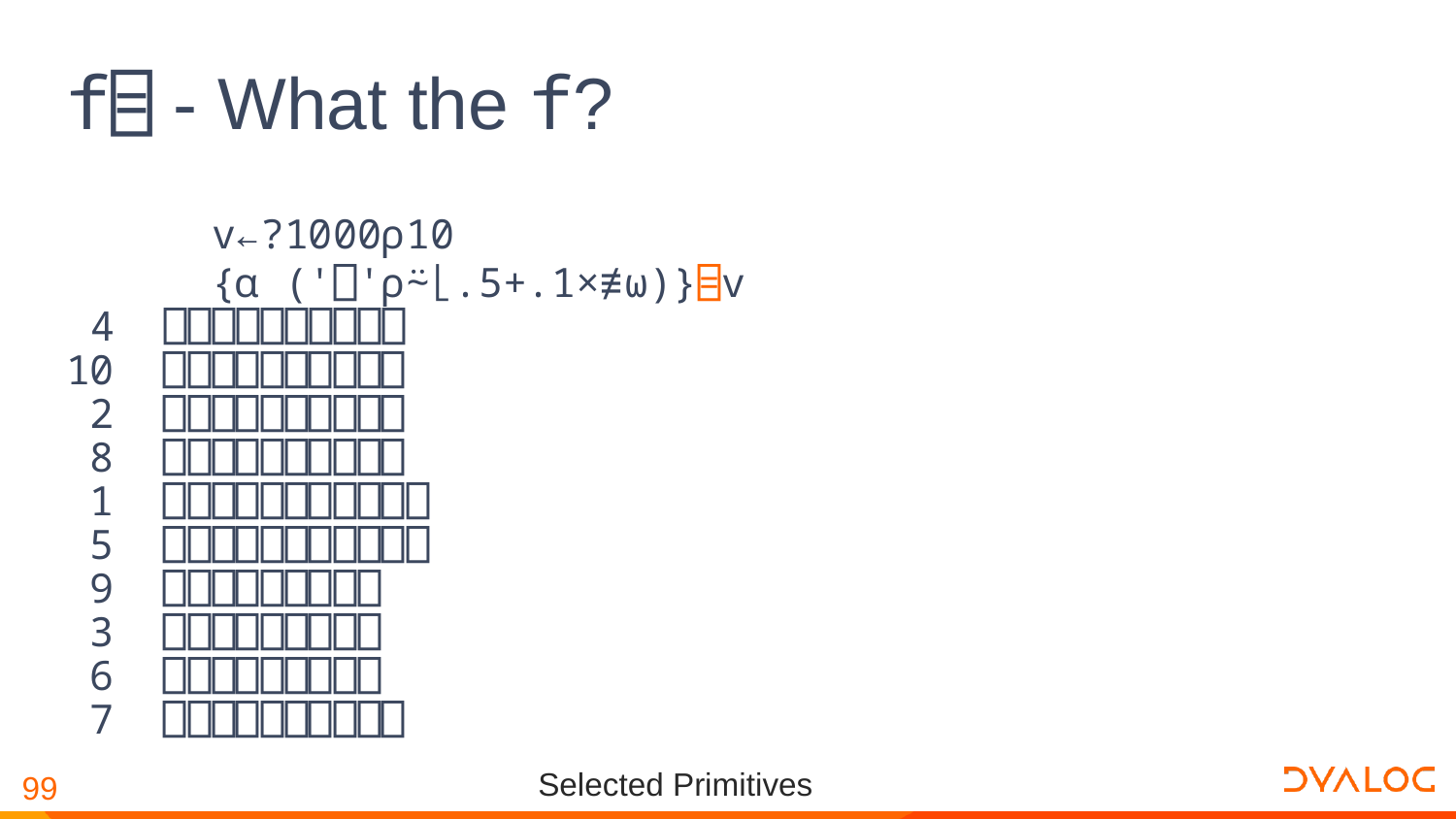

# f⌸ - What the f?
      v←?1000⍴10
      {⍺ ('⎕'⍴⍨⌊.5+.1×≢⍵)}⌸v
 4  ⎕⎕⎕⎕⎕⎕⎕⎕⎕⎕
10  ⎕⎕⎕⎕⎕⎕⎕⎕⎕⎕
 2  ⎕⎕⎕⎕⎕⎕⎕⎕⎕⎕
 8  ⎕⎕⎕⎕⎕⎕⎕⎕⎕⎕
 1  ⎕⎕⎕⎕⎕⎕⎕⎕⎕⎕⎕
 5  ⎕⎕⎕⎕⎕⎕⎕⎕⎕⎕⎕
 9  ⎕⎕⎕⎕⎕⎕⎕⎕⎕
 3  ⎕⎕⎕⎕⎕⎕⎕⎕⎕
 6  ⎕⎕⎕⎕⎕⎕⎕⎕⎕
 7  ⎕⎕⎕⎕⎕⎕⎕⎕⎕⎕